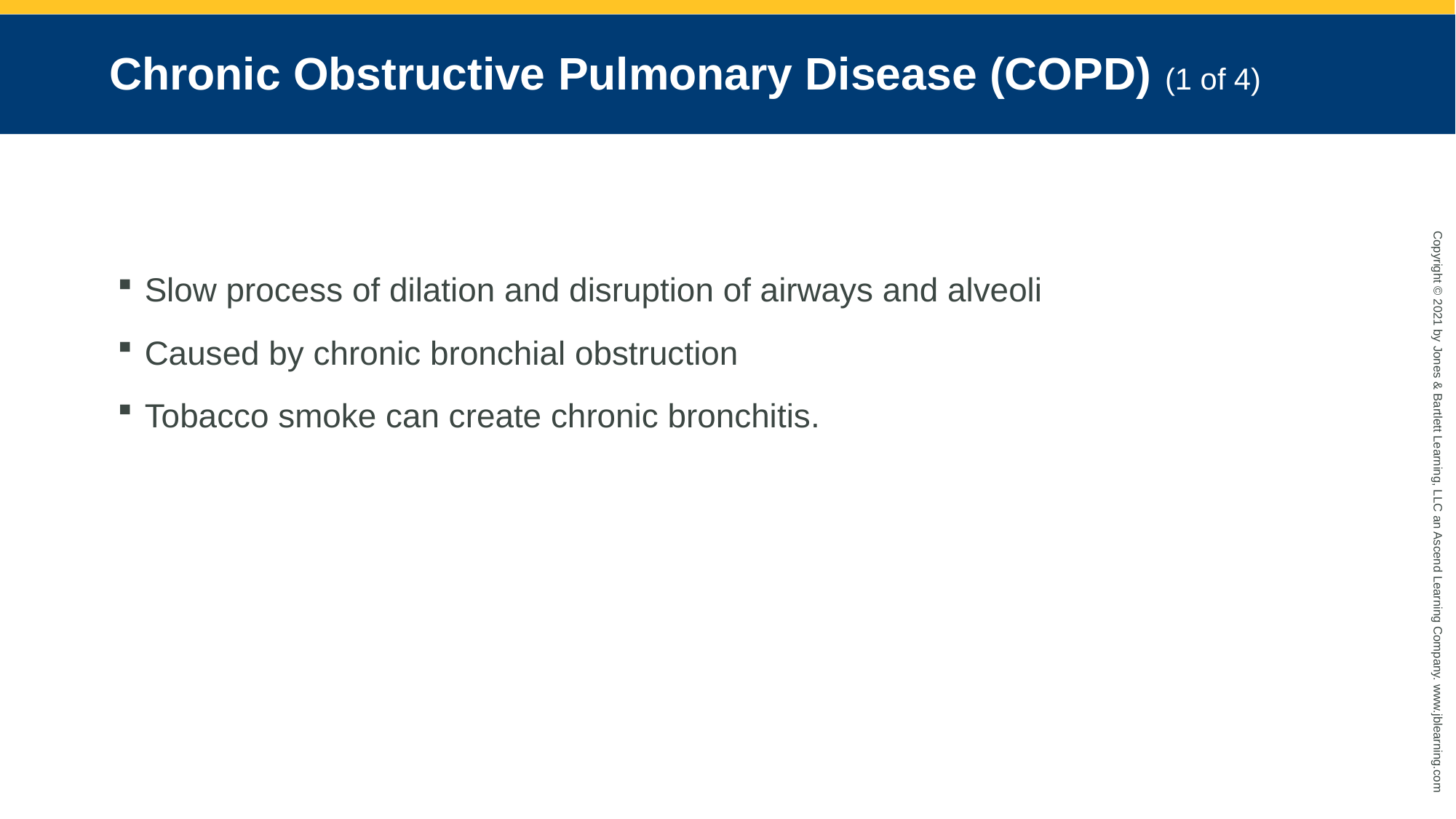

# Chronic Obstructive Pulmonary Disease (COPD) (1 of 4)
Slow process of dilation and disruption of airways and alveoli
Caused by chronic bronchial obstruction
Tobacco smoke can create chronic bronchitis.